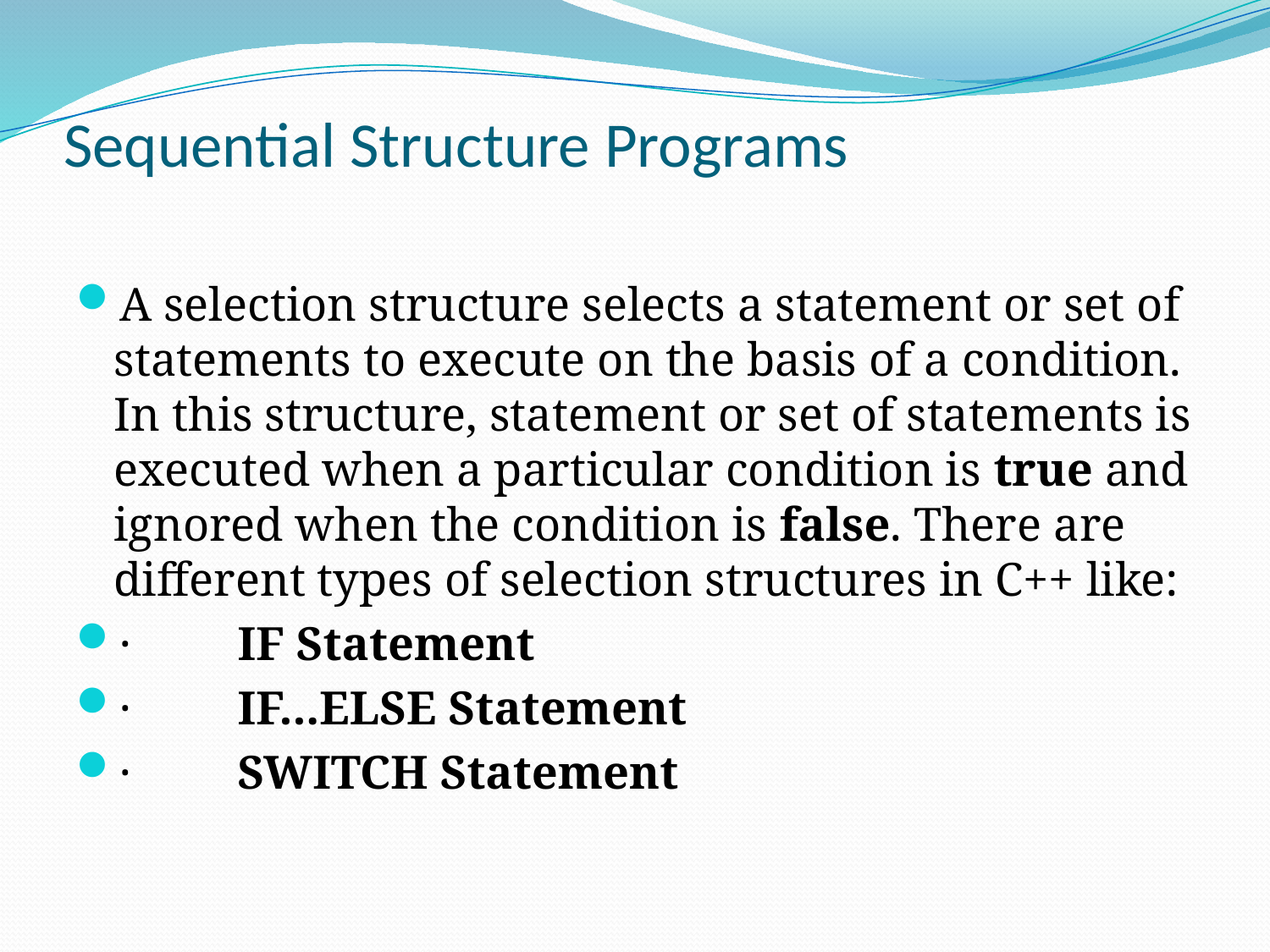

# Sequential Structure Programs
A selection structure selects a statement or set of statements to execute on the basis of a condition. In this structure, statement or set of statements is executed when a particular condition is true and ignored when the condition is false. There are different types of selection structures in C++ like:
·         IF Statement
·         IF...ELSE Statement
·         SWITCH Statement